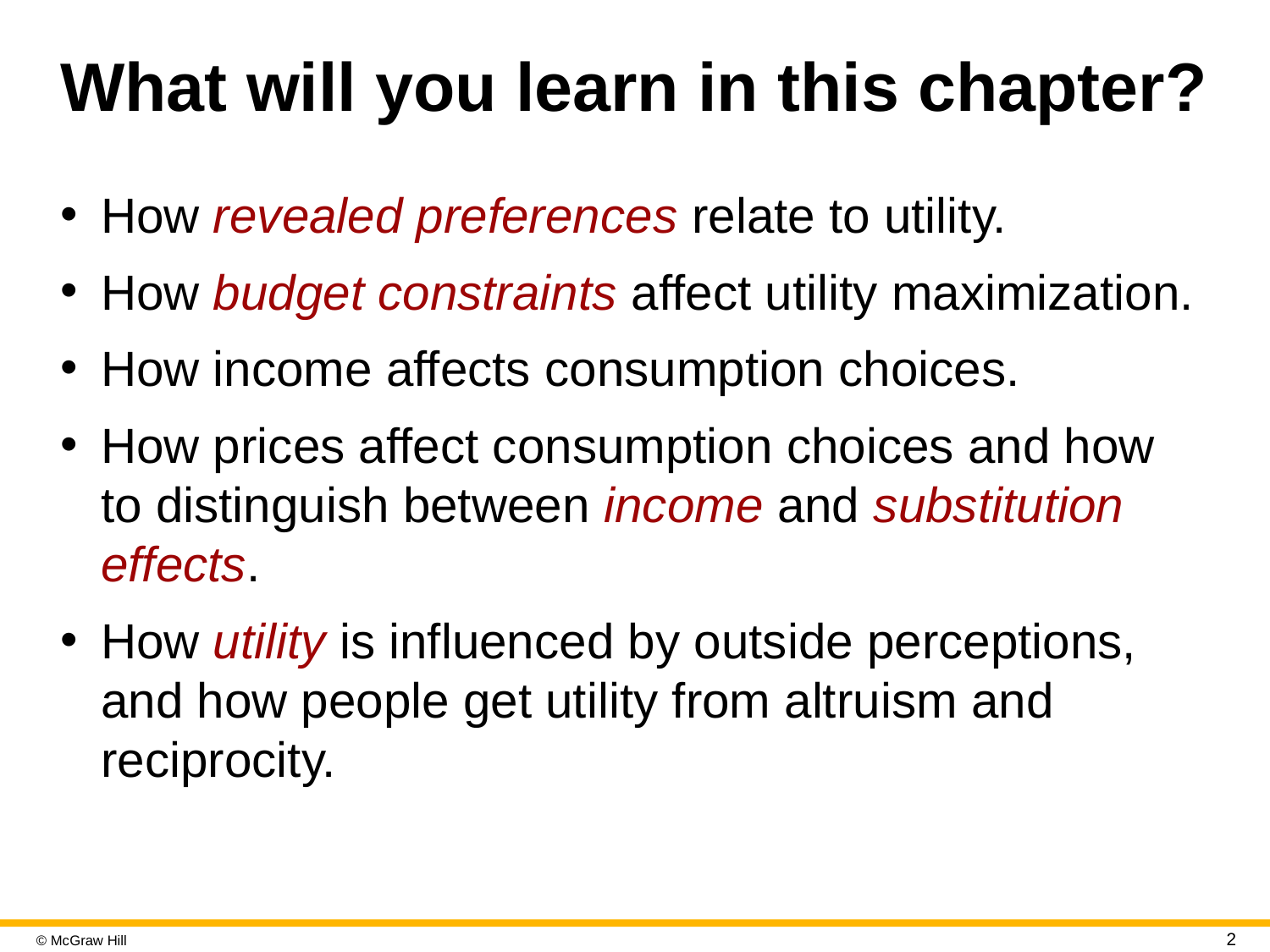

# What will you learn in this chapter?
How revealed preferences relate to utility.
How budget constraints affect utility maximization.
How income affects consumption choices.
How prices affect consumption choices and how to distinguish between income and substitution effects.
How utility is influenced by outside perceptions, and how people get utility from altruism and reciprocity.